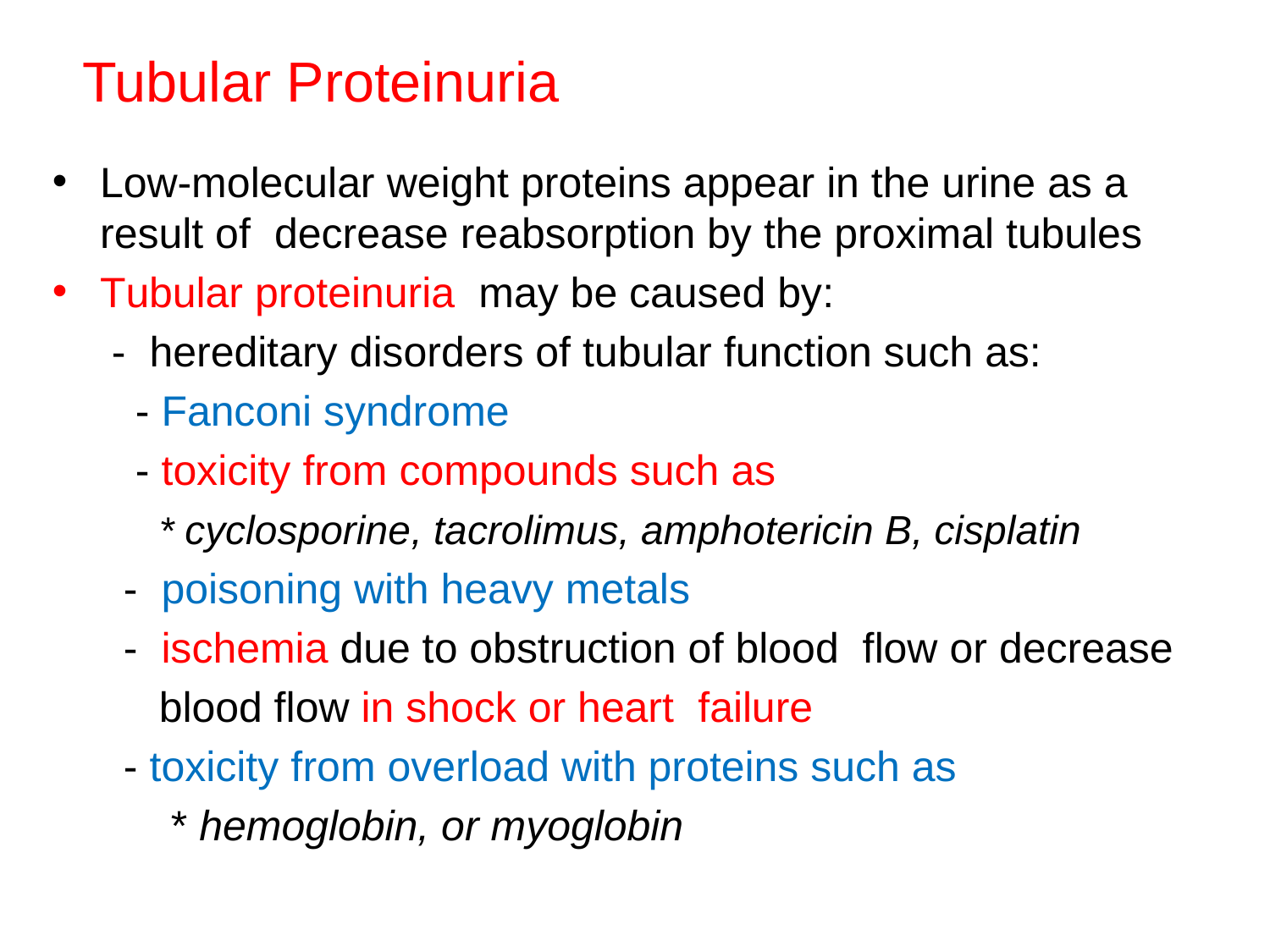

# Tubular Proteinuria
Low-molecular weight proteins appear in the urine as a result of  decrease reabsorption by the proximal tubules
Tubular proteinuria  may be caused by:
     -  hereditary disorders of tubular function such as:
       - Fanconi syndrome
       - toxicity from compounds such as
         * cyclosporine, tacrolimus, amphotericin B, cisplatin
      -  poisoning with heavy metals
      -  ischemia due to obstruction of blood  flow or decrease
         blood flow in shock or heart  failure
      - toxicity from overload with proteins such as
          * hemoglobin, or myoglobin